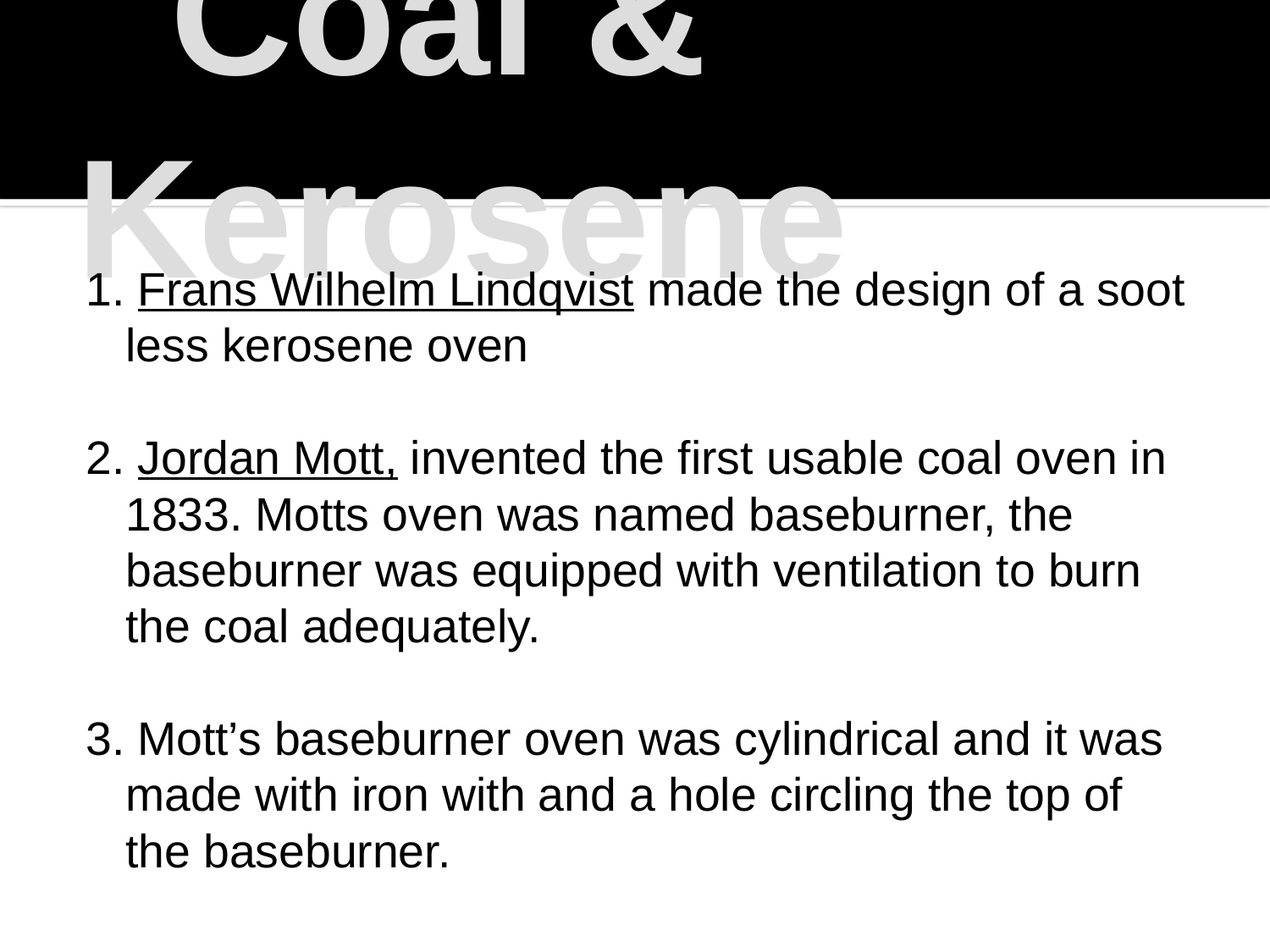

# Coal & Kerosene
1. Frans Wilhelm Lindqvist made the design of a soot less kerosene oven

2. Jordan Mott, invented the first usable coal oven in 1833. Motts oven was named baseburner, the baseburner was equipped with ventilation to burn the coal adequately.

3. Mott’s baseburner oven was cylindrical and it was  made with iron with and a hole circling the top of the baseburner.